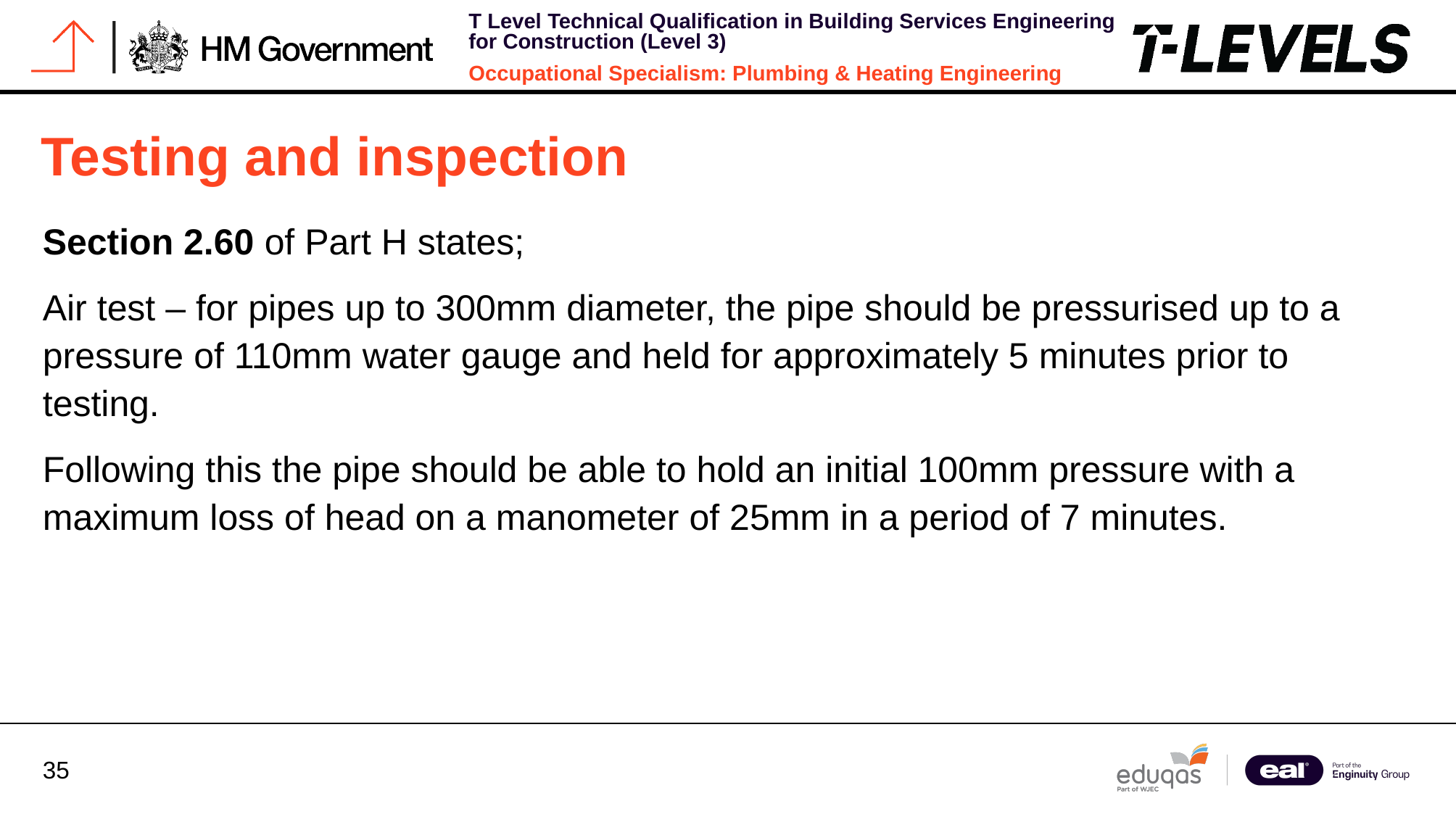

# Testing and inspection
Section 2.60 of Part H states;
Air test – for pipes up to 300mm diameter, the pipe should be pressurised up to a pressure of 110mm water gauge and held for approximately 5 minutes prior to testing.
Following this the pipe should be able to hold an initial 100mm pressure with a maximum loss of head on a manometer of 25mm in a period of 7 minutes.